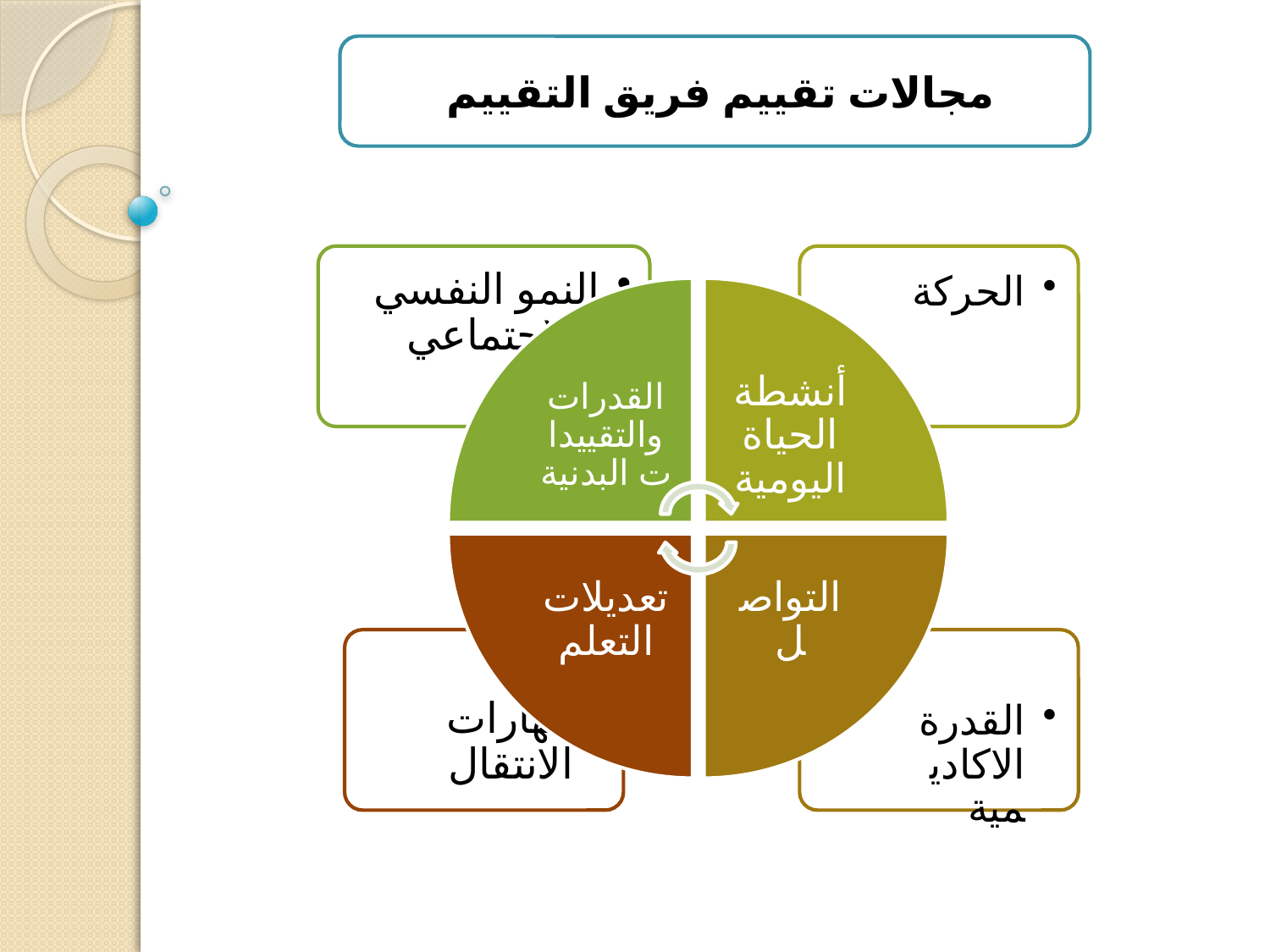

مجالات تقييم فريق التقييم
القدرة الاكاديمية
مهارات الانتقال
الحركة
النمو النفسي والاجتماعي
القدرات والتقييدات البدنية
أنشطة الحياة اليومية
التواصل
تعديلات التعلم